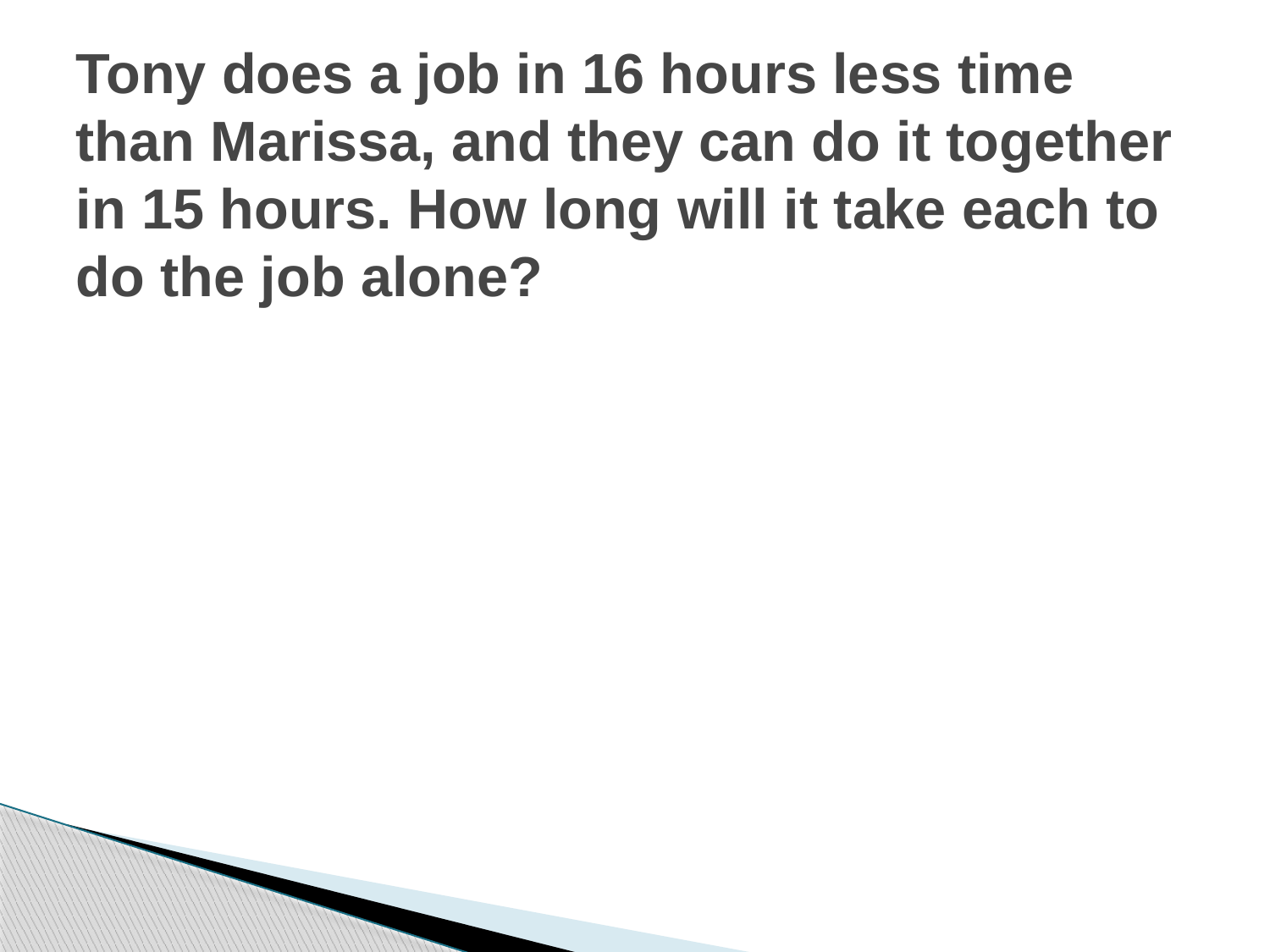

# Tony does a job in 16 hours less time than Marissa, and they can do it together in 15 hours. How long will it take each to do the job alone?